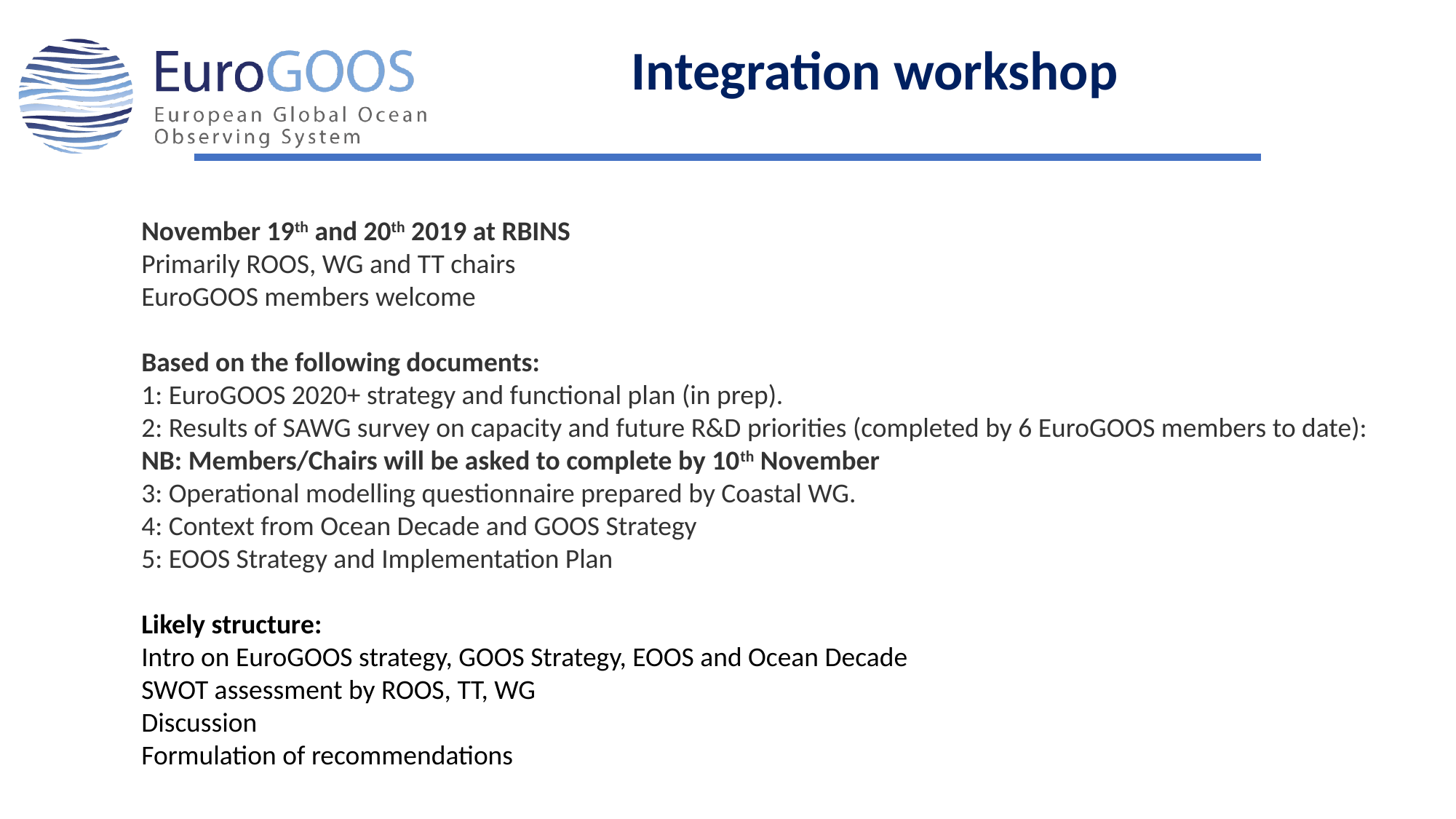

Integration workshop
November 19th and 20th 2019 at RBINS
Primarily ROOS, WG and TT chairs
EuroGOOS members welcome

Based on the following documents:
1: EuroGOOS 2020+ strategy and functional plan (in prep).
2: Results of SAWG survey on capacity and future R&D priorities (completed by 6 EuroGOOS members to date): NB: Members/Chairs will be asked to complete by 10th November
3: Operational modelling questionnaire prepared by Coastal WG.
4: Context from Ocean Decade and GOOS Strategy
5: EOOS Strategy and Implementation Plan

Likely structure:
Intro on EuroGOOS strategy, GOOS Strategy, EOOS and Ocean Decade
SWOT assessment by ROOS, TT, WG
Discussion
Formulation of recommendations